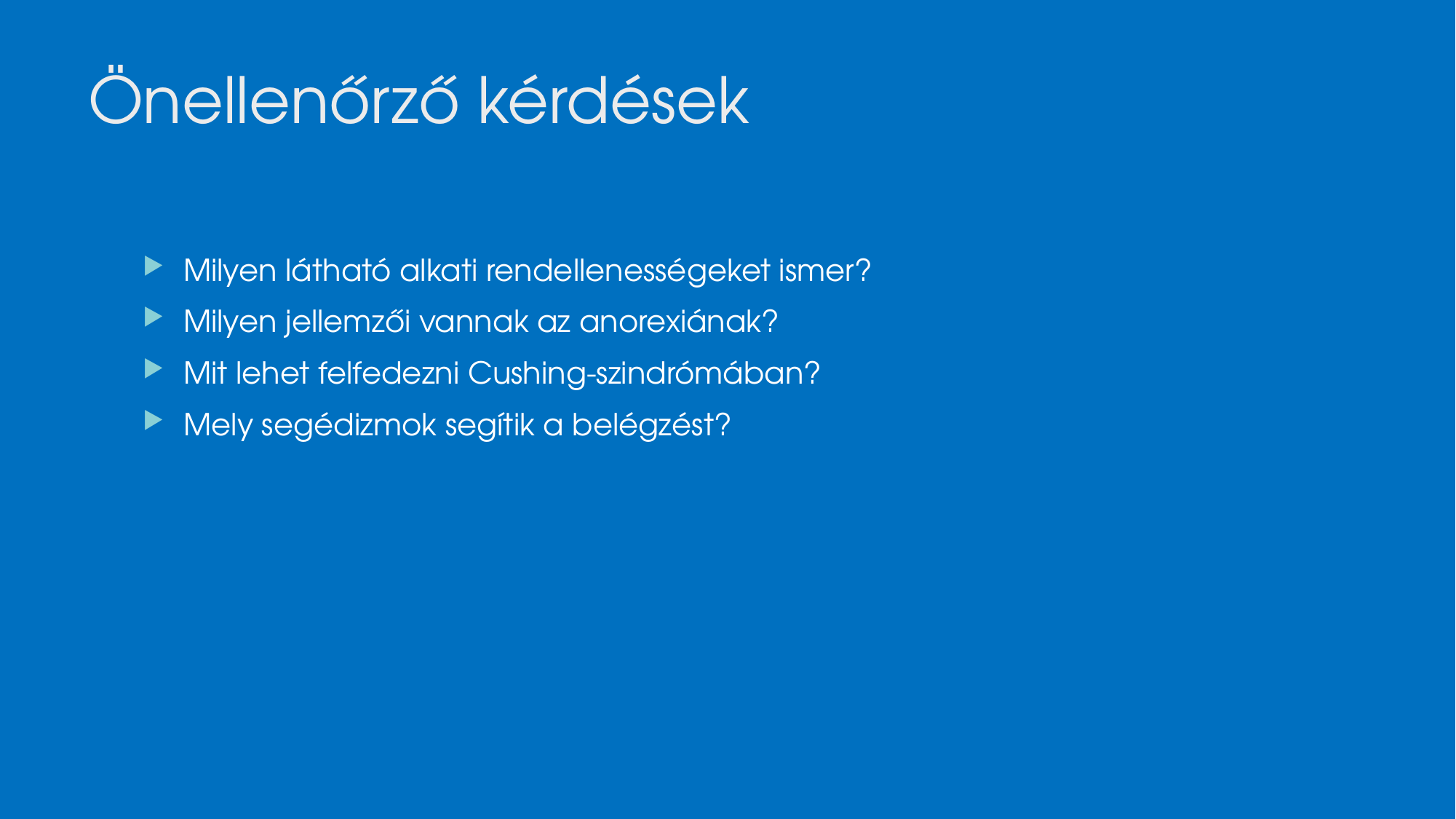

# Önellenőrző kérdések
Milyen látható alkati rendellenességeket ismer?
Milyen jellemzői vannak az anorexiának?
Mit lehet felfedezni Cushing-szindrómában?
Mely segédizmok segítik a belégzést?